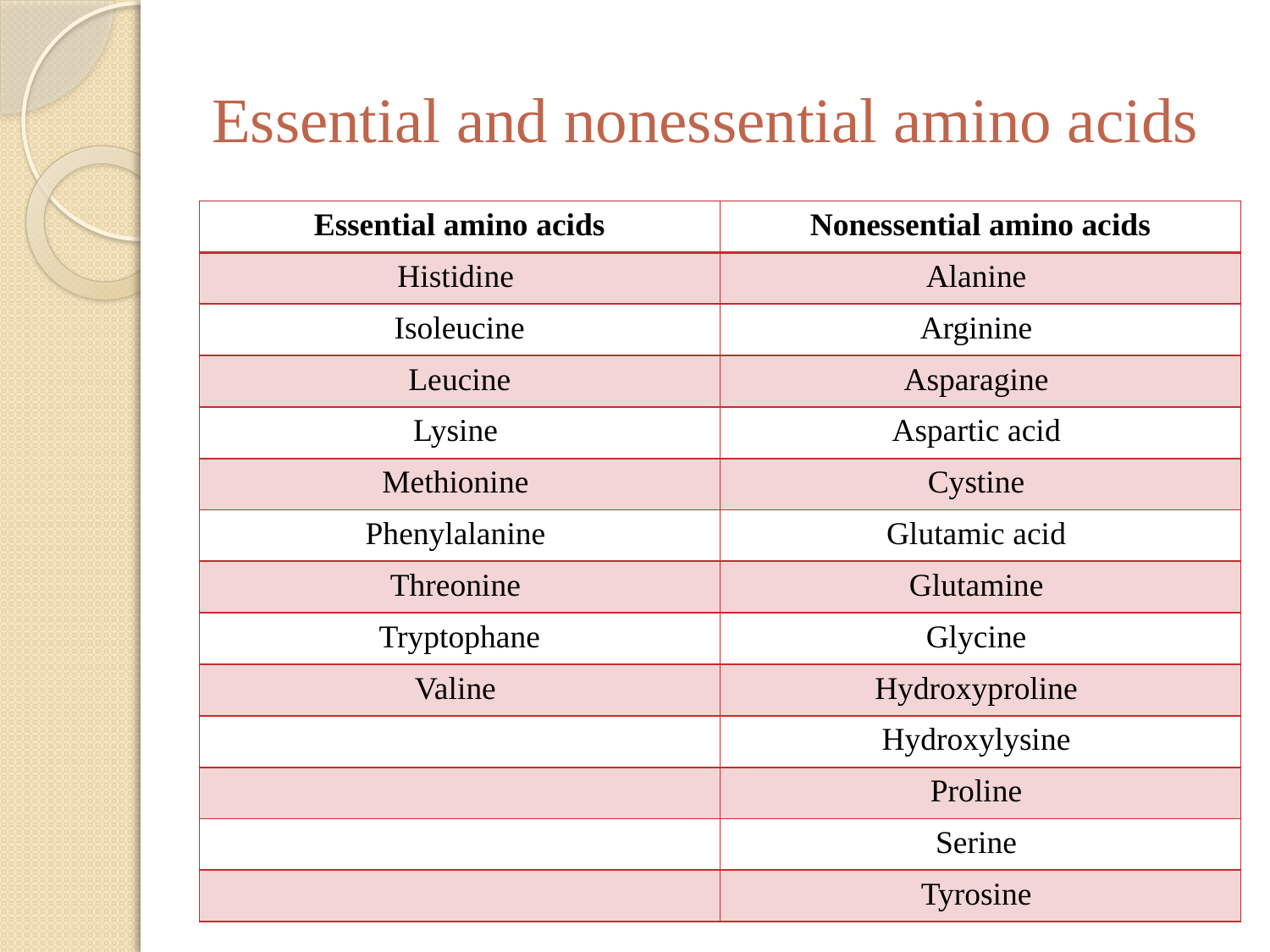

# Essential and nonessential amino acids
| Essential amino acids | Nonessential amino acids |
| --- | --- |
| Histidine | Alanine |
| Isoleucine | Arginine |
| Leucine | Asparagine |
| Lysine | Aspartic acid |
| Methionine | Cystine |
| Phenylalanine | Glutamic acid |
| Threonine | Glutamine |
| Tryptophane | Glycine |
| Valine | Hydroxyproline |
|  | Hydroxylysine |
|  | Proline |
|  | Serine |
|  | Tyrosine |